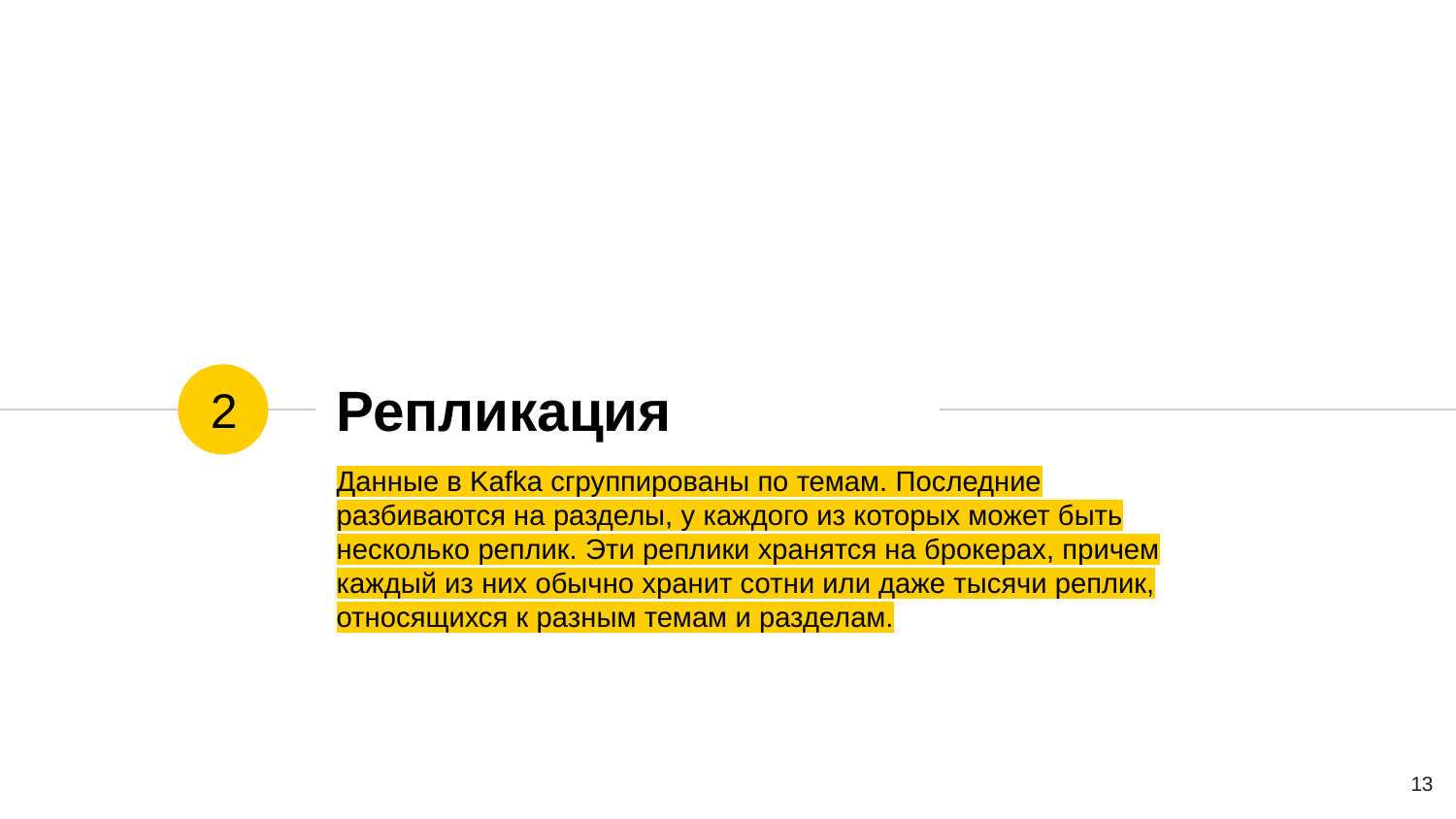

# Репликация
2
Данные в Kafka сгруппированы по темам. Последние разбиваются на разделы, у каждого из которых может быть несколько реплик. Эти реплики хранятся на брокерах, причем каждый из них обычно хранит сотни или даже тысячи реплик, относящихся к разным темам и разделам.
13